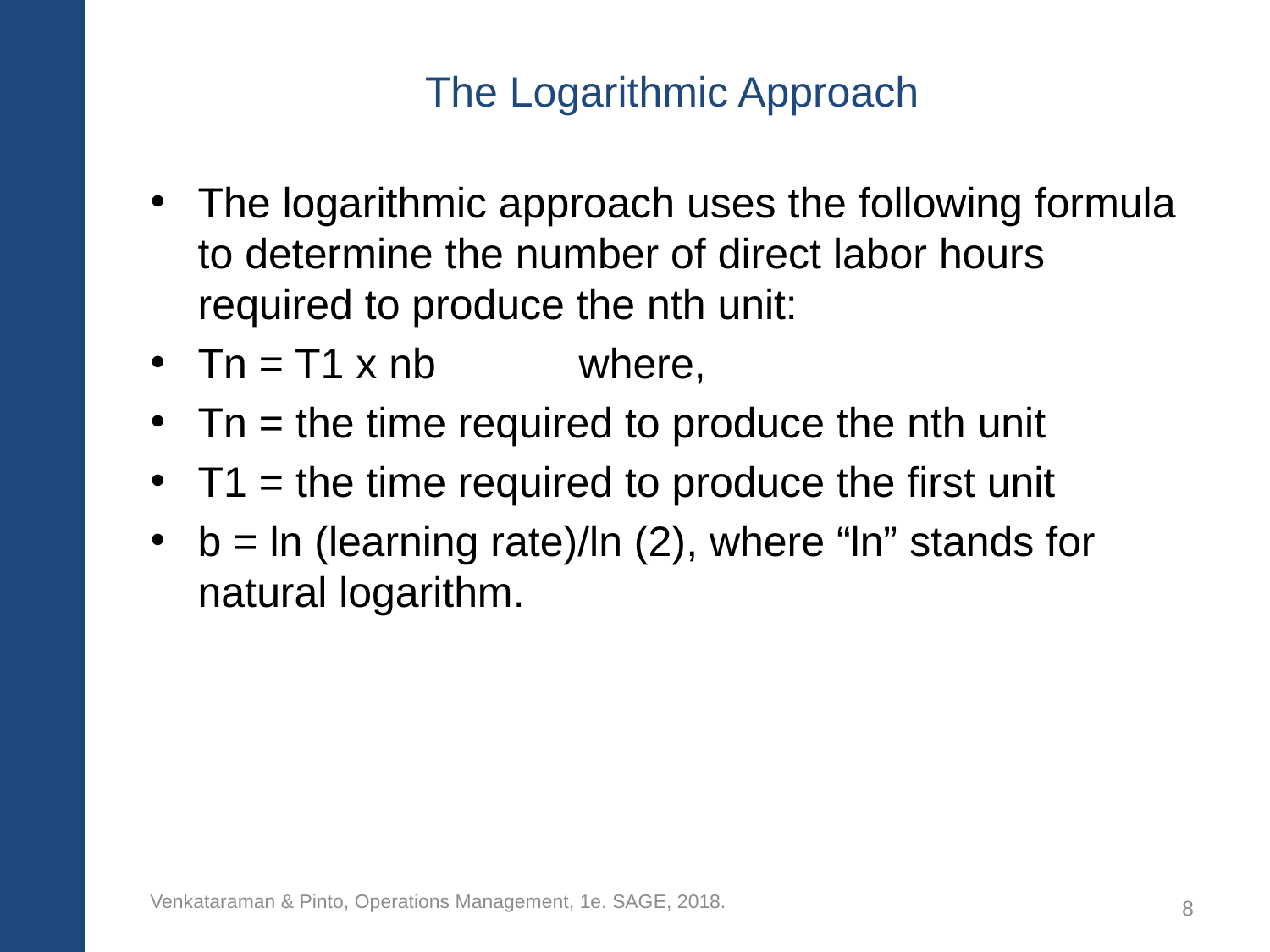

# The Logarithmic Approach
The logarithmic approach uses the following formula to determine the number of direct labor hours required to produce the nth unit:
Tn = T1 x nb		where,
Tn = the time required to produce the nth unit
T1 = the time required to produce the first unit
b = ln (learning rate)/ln (2), where “ln” stands for natural logarithm.
Venkataraman & Pinto, Operations Management, 1e. SAGE, 2018.
8